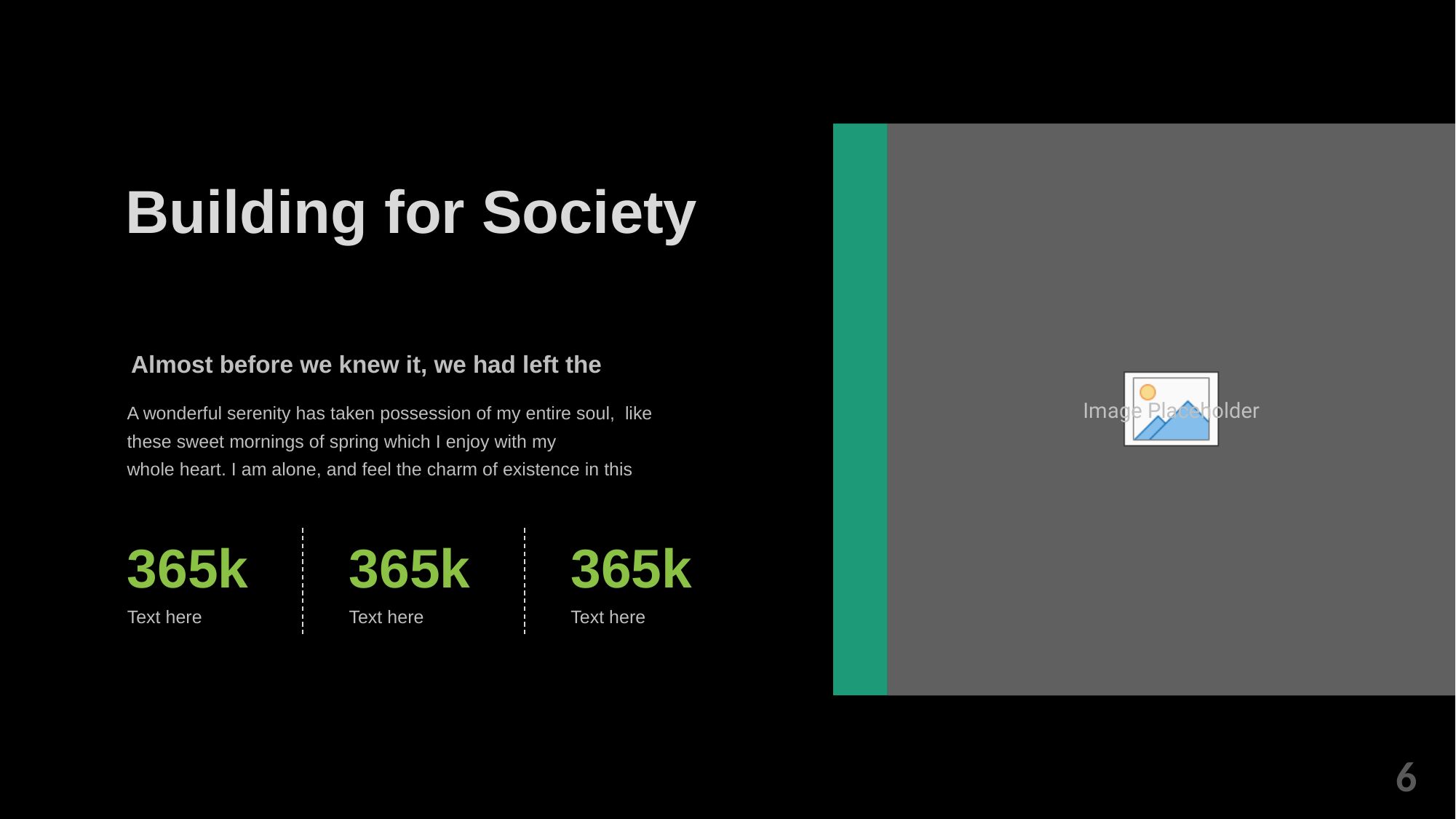

Building for Society
Almost before we knew it, we had left the
A wonderful serenity has taken possession of my entire soul,  like
these sweet mornings of spring which I enjoy with my
whole heart. I am alone, and feel the charm of existence in this
365k
Text here
365k
Text here
365k
Text here